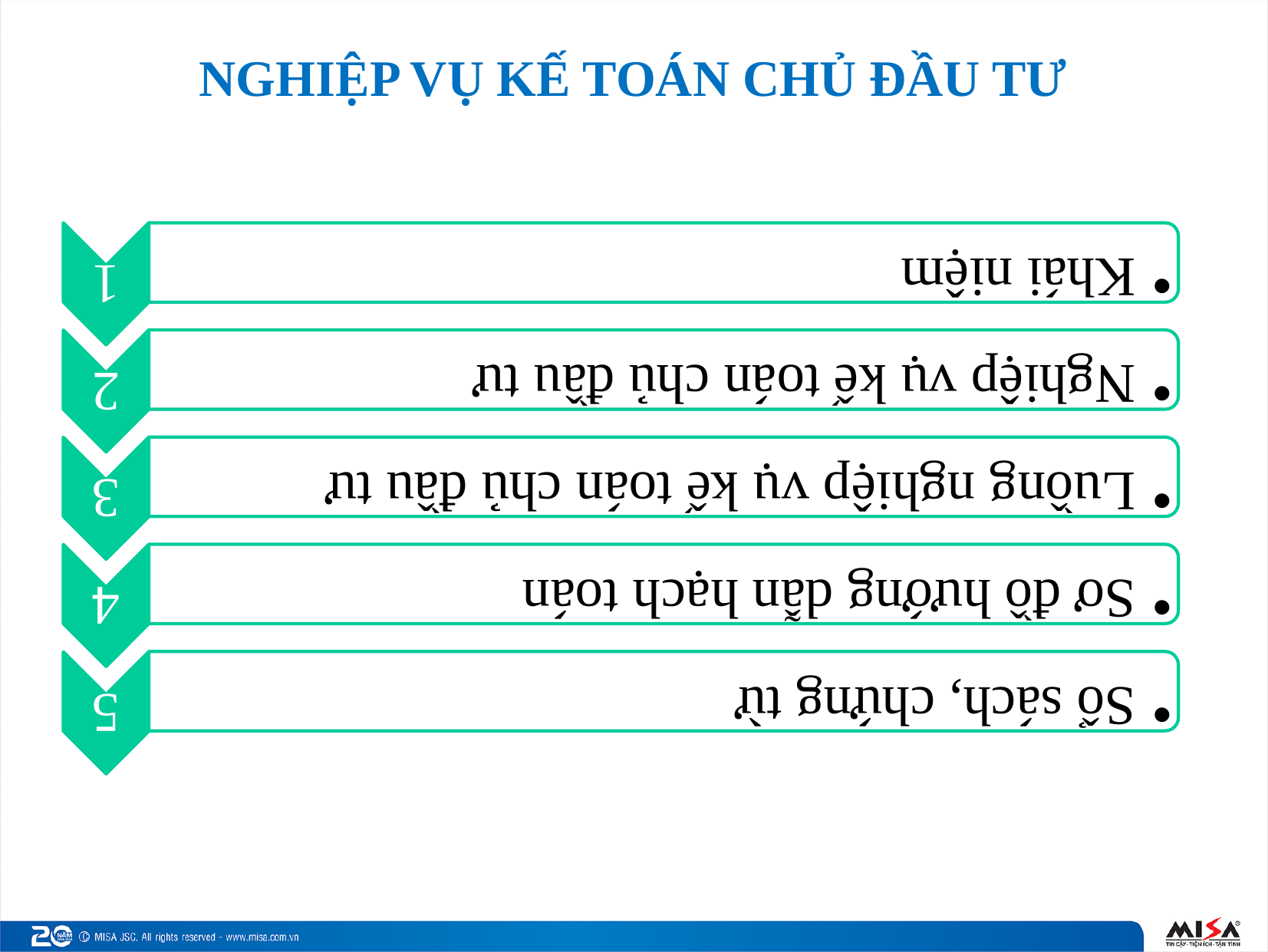

# NGHIỆP VỤ KẾ TOÁN CHỦ ĐẦU TƯ
1
Khái niệm
2
Nghiệp vụ kế toán chủ đầu tư
3
Luồng nghiệp vụ kế toán chủ đầu tư
4
Sơ đồ hướng dẫn hạch toán
5
Sổ sách, chứng từ